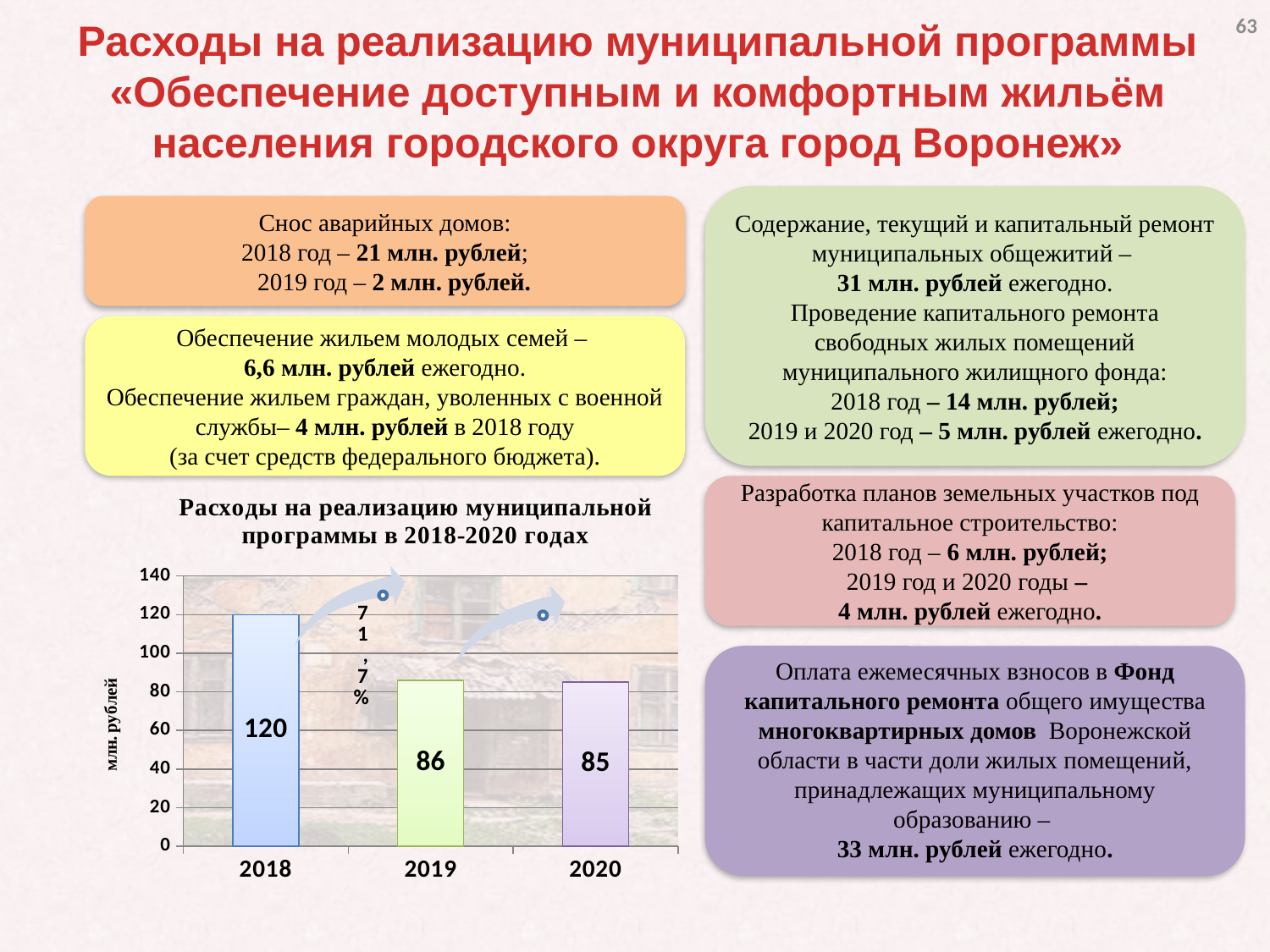

# Расходы на реализацию муниципальной программы «Обеспечение доступным и комфортным жильём населения городского округа город Воронеж»
63
Содержание, текущий и капитальный ремонт муниципальных общежитий –
31 млн. рублей ежегодно.
Проведение капитального ремонта свободных жилых помещений муниципального жилищного фонда:
2018 год – 14 млн. рублей;
2019 и 2020 год – 5 млн. рублей ежегодно.
Снос аварийных домов:
2018 год – 21 млн. рублей;
   2019 год – 2 млн. рублей.
Обеспечение жильем молодых семей –
6,6 млн. рублей ежегодно.
Обеспечение жильем граждан, уволенных с военной службы– 4 млн. рублей в 2018 году
(за счет средств федерального бюджета).
Разработка планов земельных участков под капитальное строительство:
2018 год – 6 млн. рублей;
2019 год и 2020 годы –
4 млн. рублей ежегодно.

### Chart: Расходы на реализацию муниципальной программы в 2018-2020 годах

| Category | Ряд 1 |
|---|---|
| 2018 | 120.0 |
| 2019 | 86.0 |
| 2020 | 85.0 |
71,7%

Оплата ежемесячных взносов в Фонд капитального ремонта общего имущества многоквартирных домов  Воронежской области в части доли жилых помещений, принадлежащих муниципальному образованию –
33 млн. рублей ежегодно.